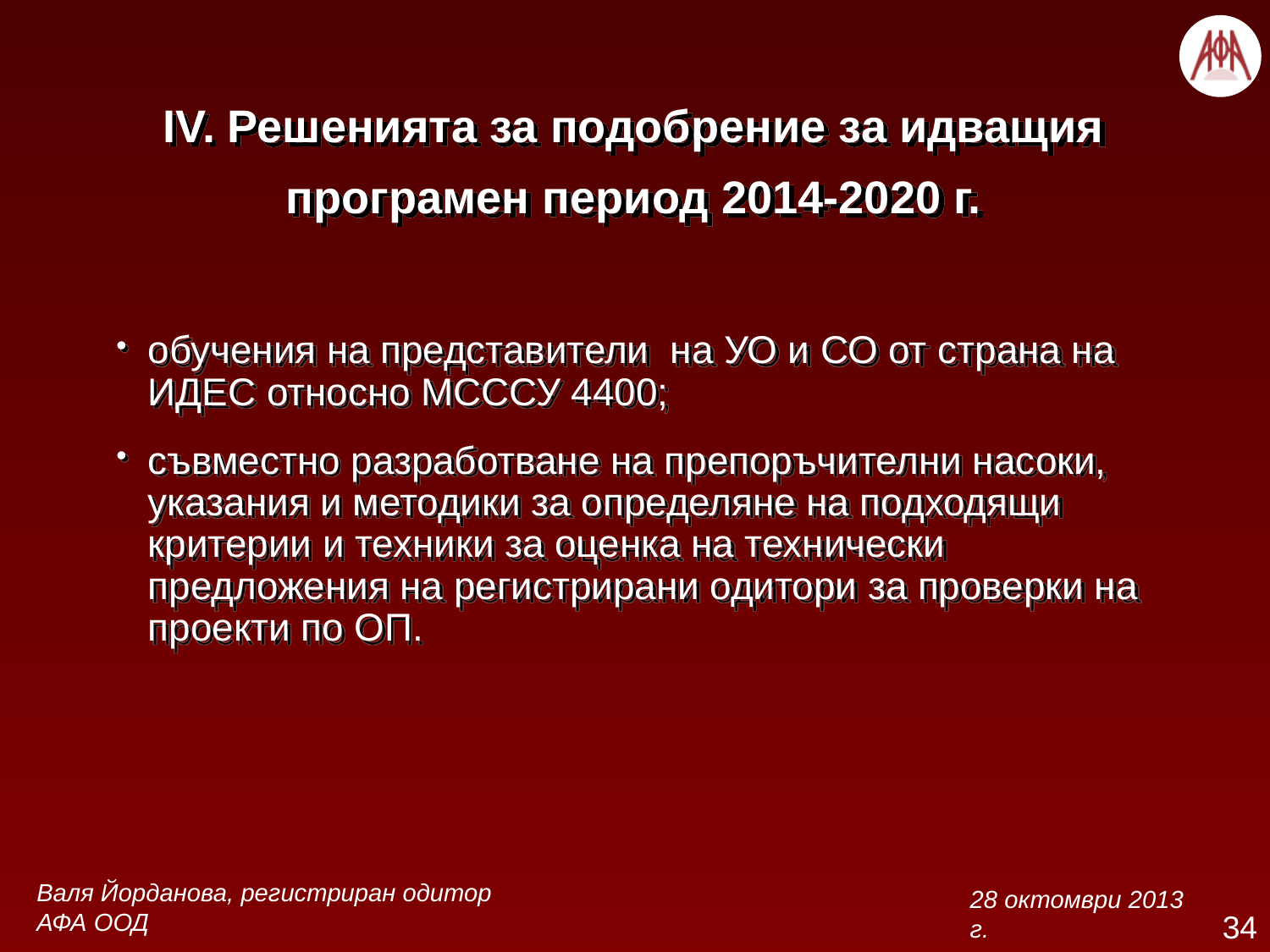

# IV. Решенията за подобрение за идващия програмен период 2014-2020 г.
обучения на представители  на УО и СО от страна на ИДЕС относно МСССУ 4400;
съвместно разработване на препоръчителни насоки, указания и методики за определяне на подходящи критерии и техники за оценка на технически предложения на регистрирани одитори за проверки на проекти по ОП.